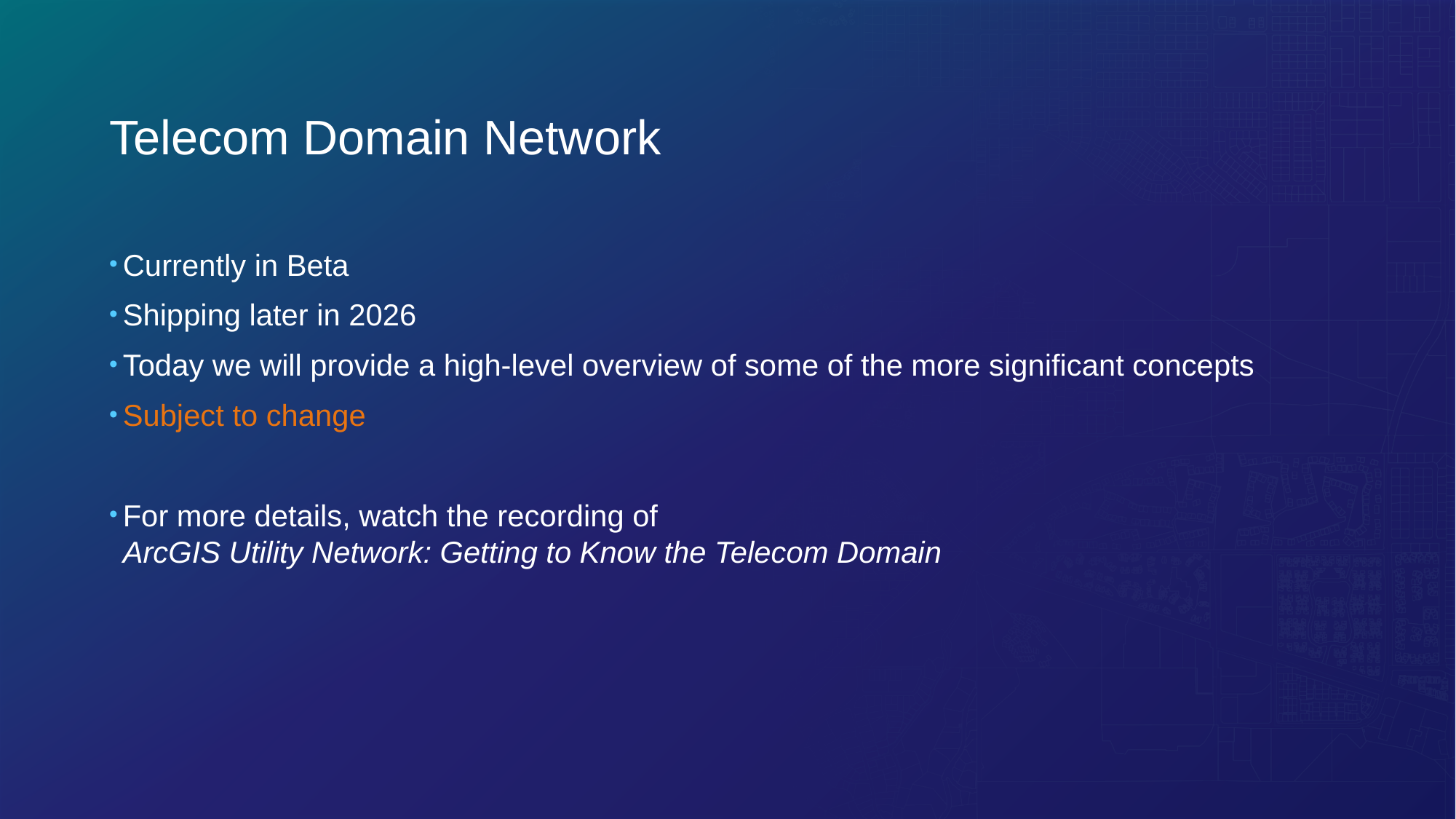

# Telecom Domain Network
Currently in Beta
Shipping later in 2026
Today we will provide a high-level overview of some of the more significant concepts
Subject to change

For more details, watch the recording of
ArcGIS Utility Network: Getting to Know the Telecom Domain